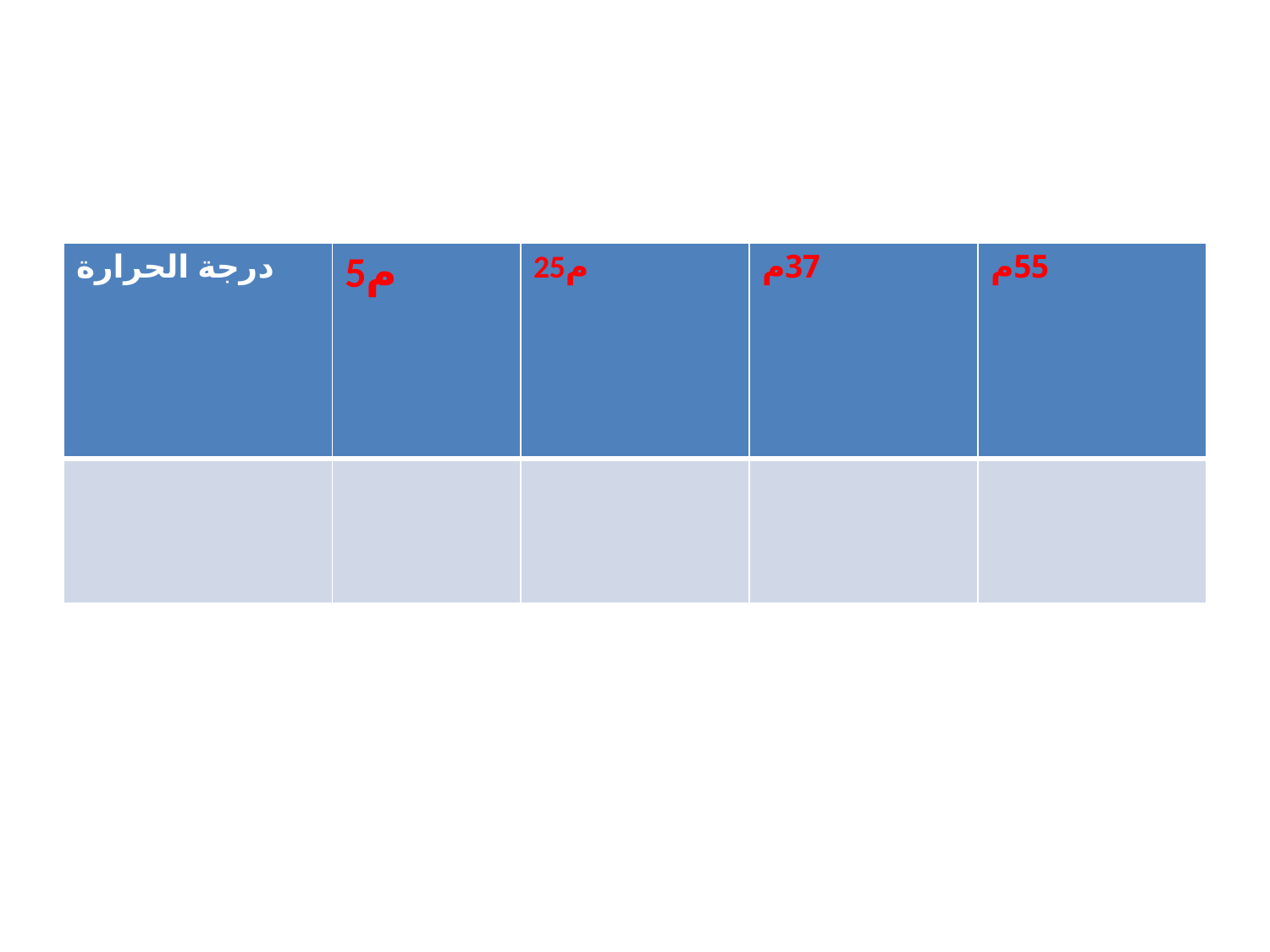

| درجة الحرارة | 5م | 25م | 37م | 55م |
| --- | --- | --- | --- | --- |
|  |  |  |  |  |